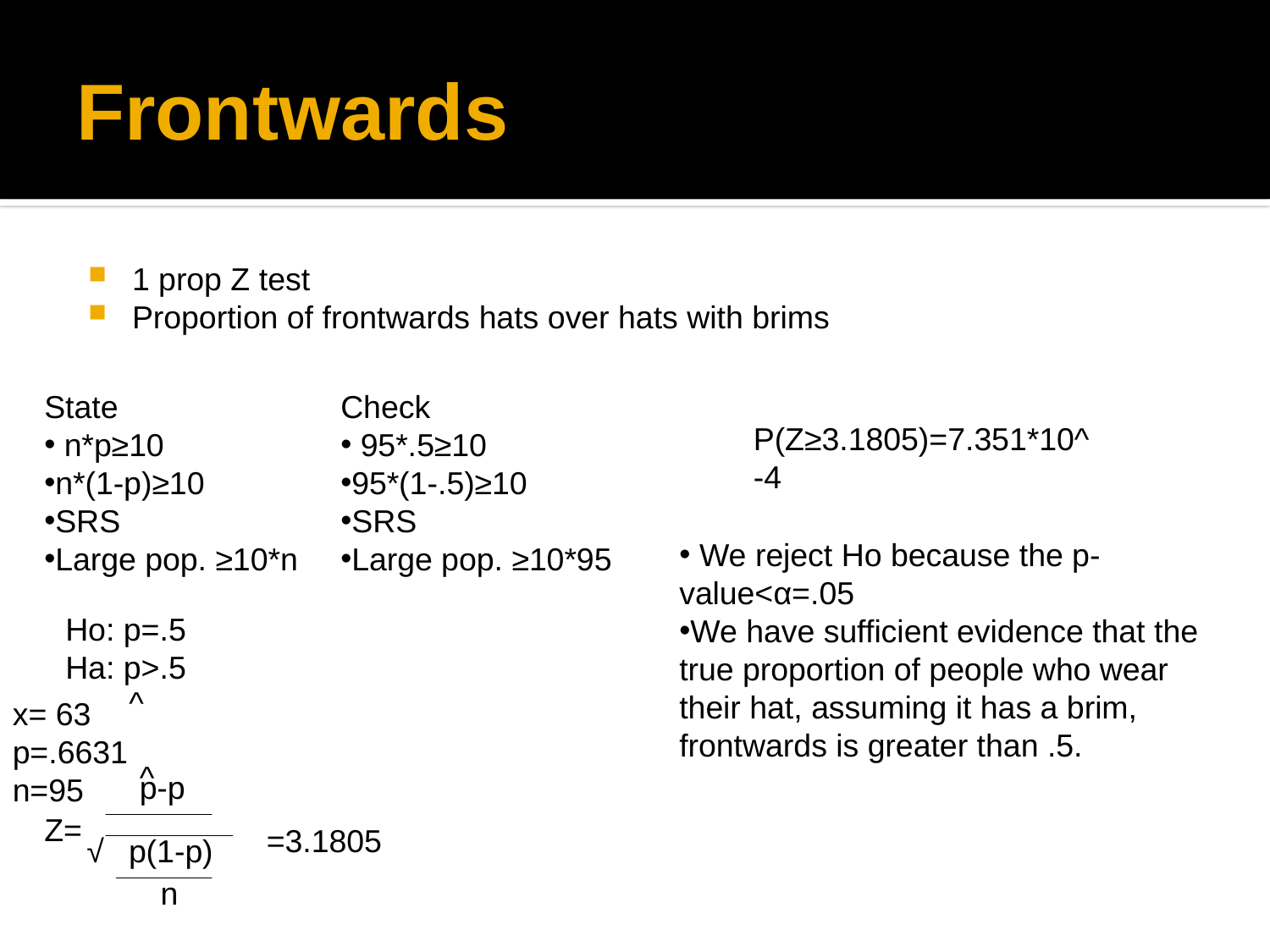

# Frontwards
1 prop Z test
Proportion of frontwards hats over hats with brims
State
 n*p≥10
n*(1-p)≥10
SRS
Large pop. ≥10*n
Check
 95*.5≥10
95*(1-.5)≥10
SRS
Large pop. ≥10*95
P(Z≥3.1805)=7.351*10^-4
 We reject Ho because the p-value<α=.05
We have sufficient evidence that the true proportion of people who wear their hat, assuming it has a brim, frontwards is greater than .5.
Ho: p=.5
Ha: p>.5
^
x= 63        p=.6631
n=95
^
p-p
Z=
p(1-p)
n
=3.1805
√